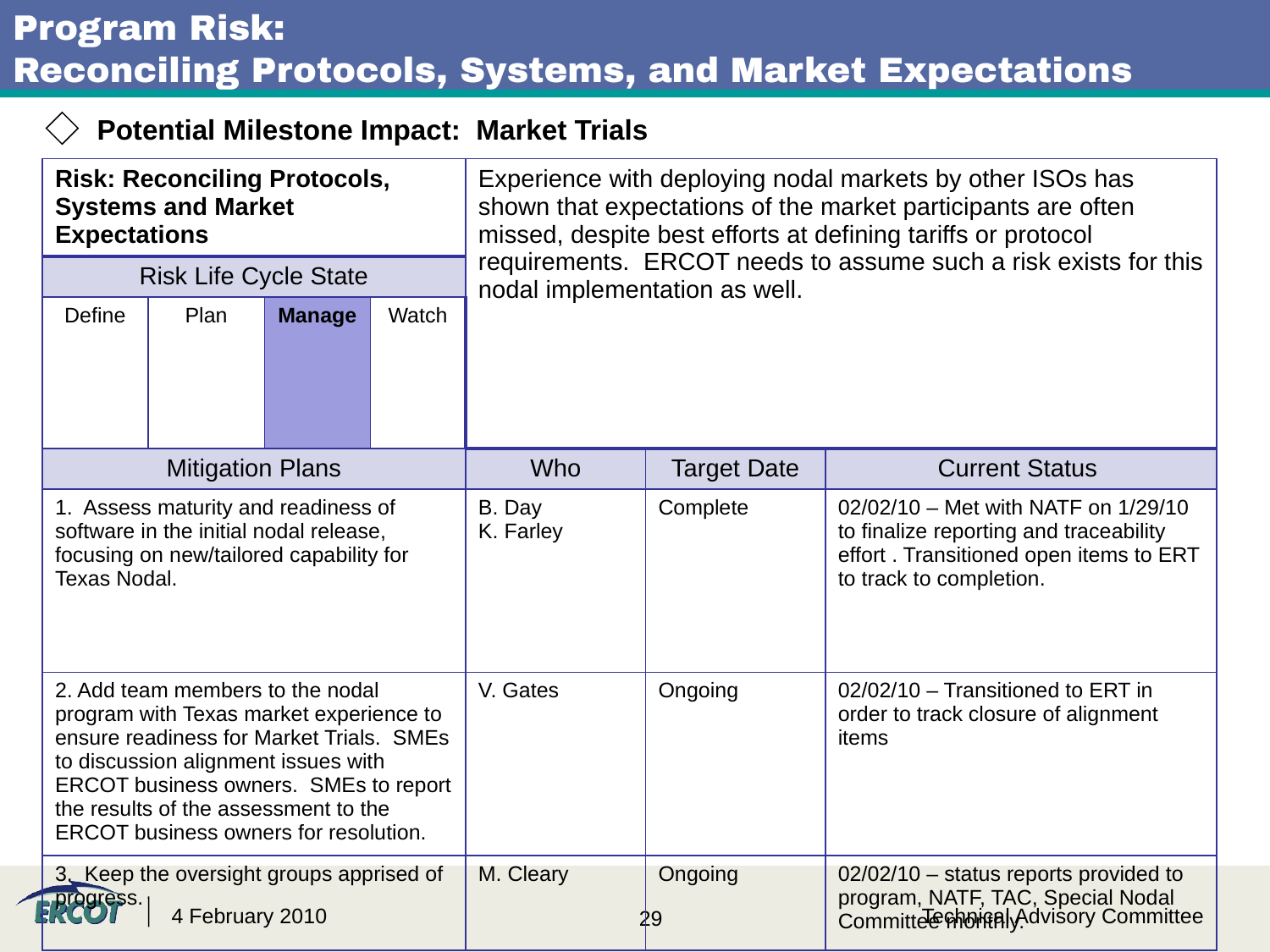

# Program Risk: Reconciling Protocols, Systems, and Market Expectations
Potential Milestone Impact:  Market Trials

| Risk: Reconciling Protocols, Systems and Market Expectations |  |  |  | Experience with deploying nodal markets by other ISOs has shown that expectations of the market participants are often missed, despite best efforts at defining tariffs or protocol requirements. ERCOT needs to assume such a risk exists for this nodal implementation as well. |  |  |
| --- | --- | --- | --- | --- | --- | --- |
| Risk Life Cycle State |  |  |  |  |  |  |
| Define | Plan | Manage | Watch |  |  |  |
| Mitigation Plans |  |  |  | Who | Target Date | Current Status |
| 1. Assess maturity and readiness of software in the initial nodal release, focusing on new/tailored capability for Texas Nodal. |  |  |  | B. Day K. Farley | Complete | 02/02/10 – Met with NATF on 1/29/10 to finalize reporting and traceability effort . Transitioned open items to ERT to track to completion. |
| 2. Add team members to the nodal program with Texas market experience to ensure readiness for Market Trials. SMEs to discussion alignment issues with ERCOT business owners. SMEs to report the results of the assessment to the ERCOT business owners for resolution. |  |  |  | V. Gates | Ongoing | 02/02/10 – Transitioned to ERT in order to track closure of alignment items |
| 3. Keep the oversight groups apprised of progress. |  |  |  | M. Cleary | Ongoing | 02/02/10 – status reports provided to program, NATF, TAC, Special Nodal Committee monthly. |
4 February 2010
Technical Advisory Committee